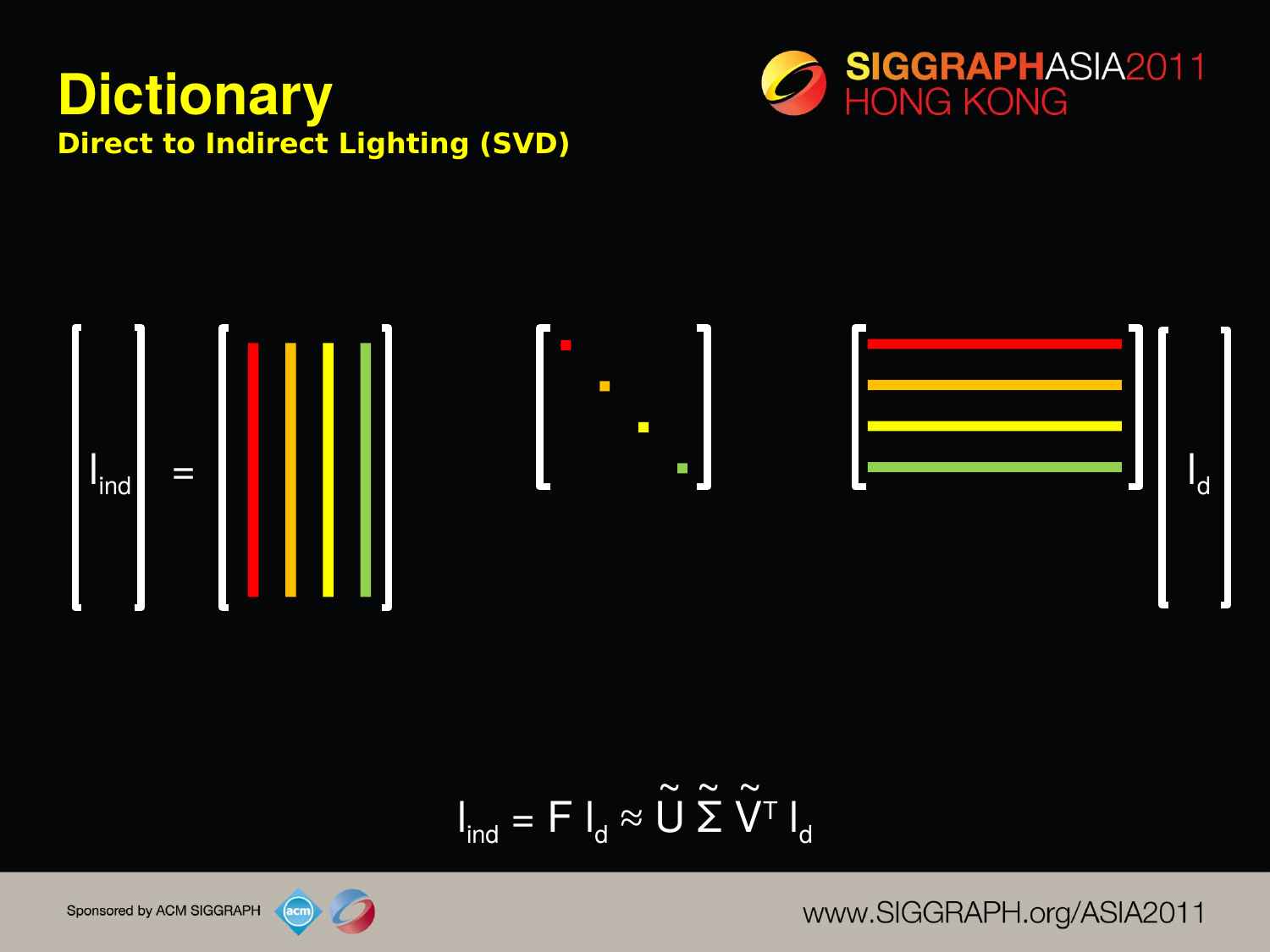

# Dictionary Direct to Indirect Lighting (SVD)

lind
=
ld

~
~
~
lind = F ld ≈ U Σ VT ld